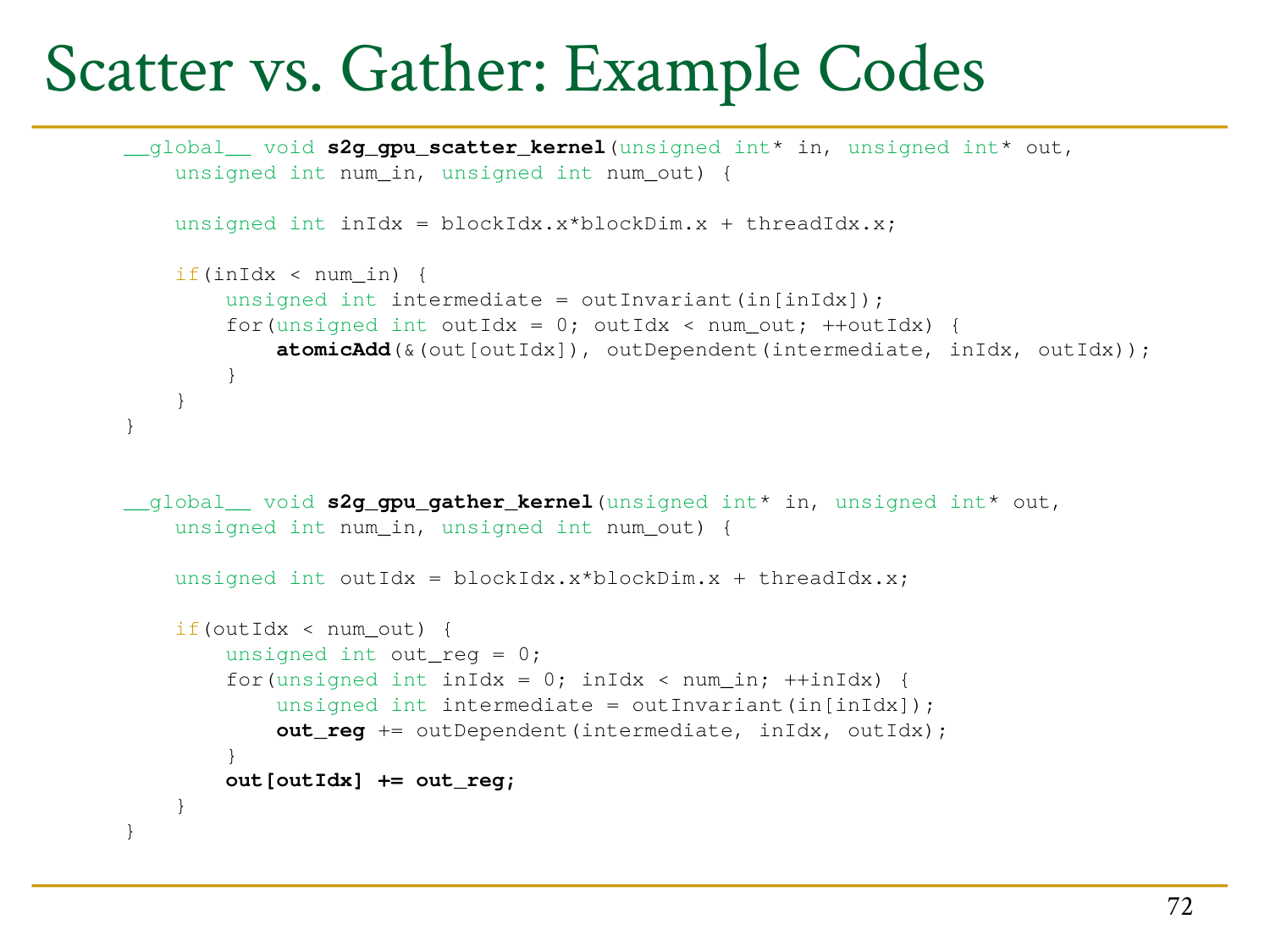

# Scatter vs. Gather: Example Codes
__global__ void s2g_gpu_scatter_kernel(unsigned int* in, unsigned int* out,
    unsigned int num_in, unsigned int num_out) {

    unsigned int inIdx = blockIdx.x*blockDim.x + threadIdx.x;

    if(inIdx < num_in) {
        unsigned int intermediate = outInvariant(in[inIdx]);
        for(unsigned int outIdx = 0; outIdx < num_out; ++outIdx) {
            atomicAdd(&(out[outIdx]), outDependent(intermediate, inIdx, outIdx));
        }
    }
}

__global__ void s2g_gpu_gather_kernel(unsigned int* in, unsigned int* out,
    unsigned int num_in, unsigned int num_out) {

    unsigned int outIdx = blockIdx.x*blockDim.x + threadIdx.x;

    if(outIdx < num_out) {
        unsigned int out_reg = 0;
        for(unsigned int inIdx = 0; inIdx < num_in; ++inIdx) {
            unsigned int intermediate = outInvariant(in[inIdx]);
            out_reg += outDependent(intermediate, inIdx, outIdx);
        }
        out[outIdx] += out_reg;
    }
}
72